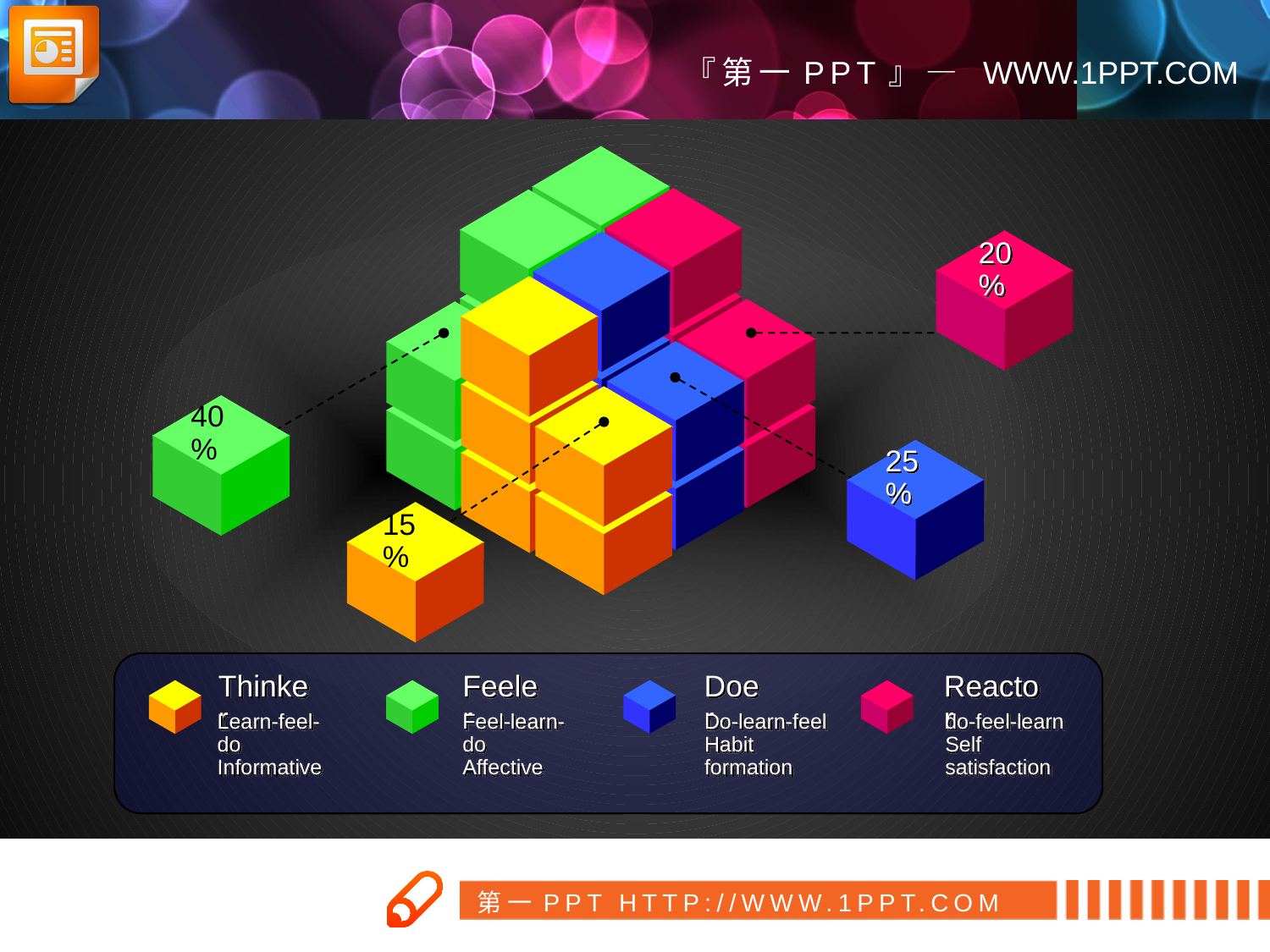

20%

40%

25%

15%

Thinker
Feeler
Doer
Reactor
Learn-feel-do
Informative
Feel-learn-do
Affective
Do-learn-feel
Habit formation
do-feel-learn
Self satisfaction